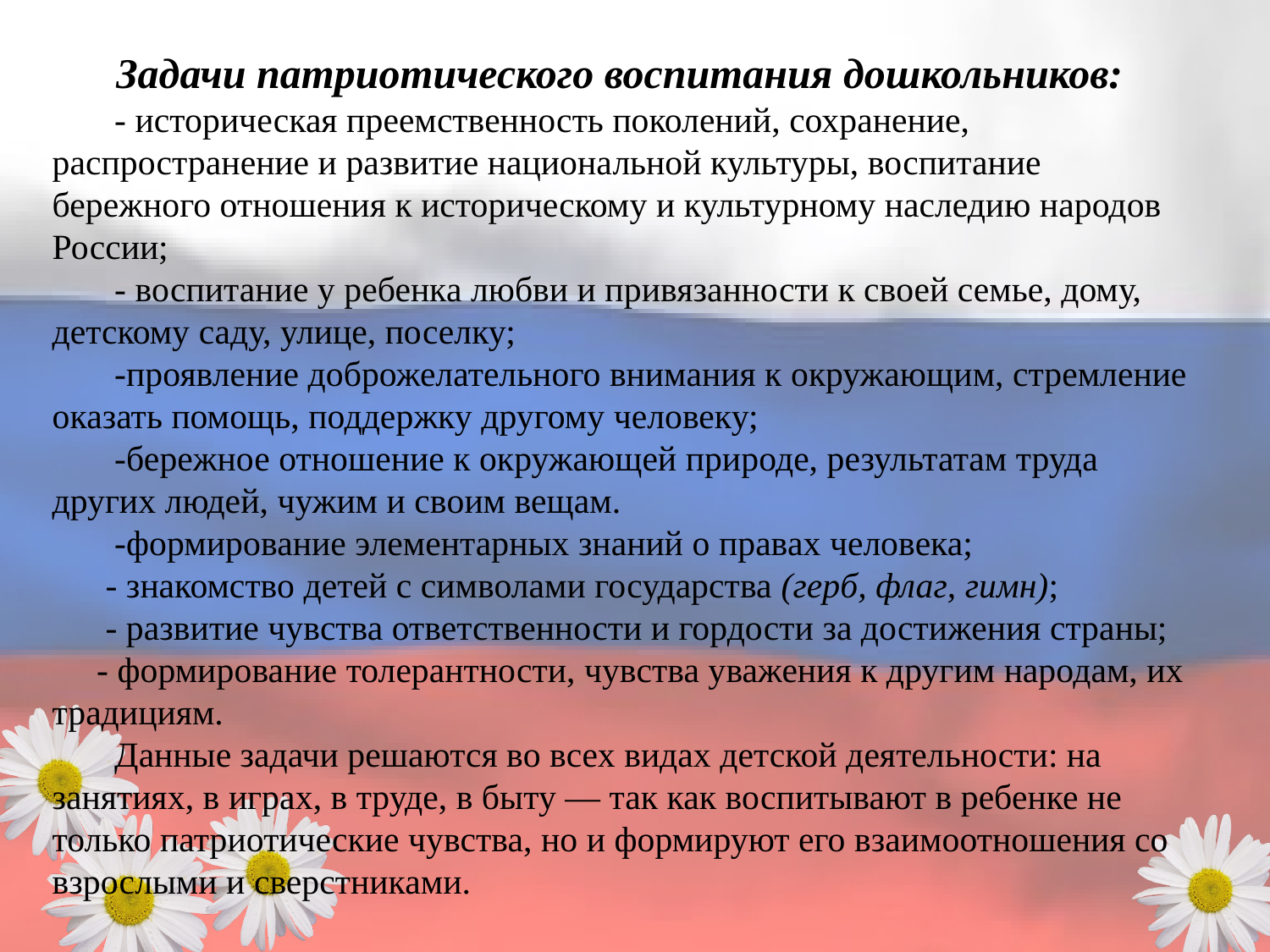

Задачи патриотического воспитания дошкольников:
       - историческая преемственность поколений, сохранение, распространение и развитие национальной культуры, воспитание
бережного отношения к историческому и культурному наследию народов России;
       - воспитание у ребенка любви и привязанности к своей семье, дому, детскому саду, улице, поселку;
       -проявление доброжелательного внимания к окружающим, стремление оказать помощь, поддержку другому человеку;
       -бережное отношение к окружающей природе, результатам труда других людей, чужим и своим вещам.
       -формирование элементарных знаний о правах человека;
      - знакомство детей с символами государства (герб, флаг, гимн);
      - развитие чувства ответственности и гордости за достижения страны;
     - формирование толерантности, чувства уважения к другим народам, их традициям.
       Данные задачи решаются во всех видах детской деятельности: на занятиях, в играх, в труде, в быту — так как воспитывают в ребенке не только патриотические чувства, но и формируют его взаимоотношения со взрослыми и сверстниками.